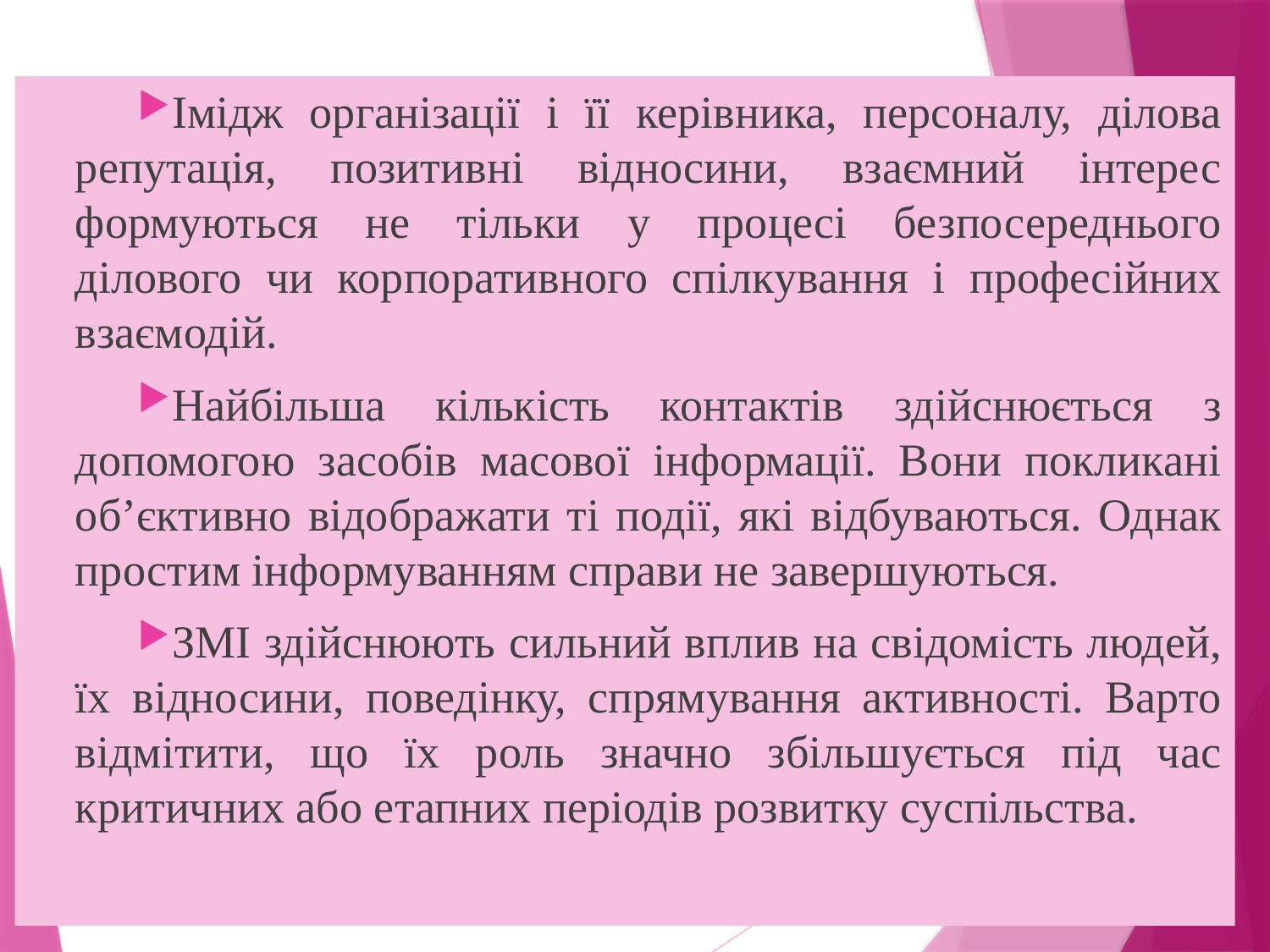

Імідж організації і її керівника, персоналу, ділова репутація, позитивні відносини, взаємний інтерес формуються не тільки у процесі безпосереднього ділового чи корпоративного спілкування і професійних взаємодій.
Найбільша кількість контактів здійснюється з допомогою засобів масової інформації. Вони покликані об’єктивно відображати ті події, які відбуваються. Однак простим інформуванням справи не завершуються.
ЗМІ здійснюють сильний вплив на свідомість людей, їх відносини, поведінку, спрямування активності. Варто відмітити, що їх роль значно збільшується під час критичних або етапних періодів розвитку суспільства.